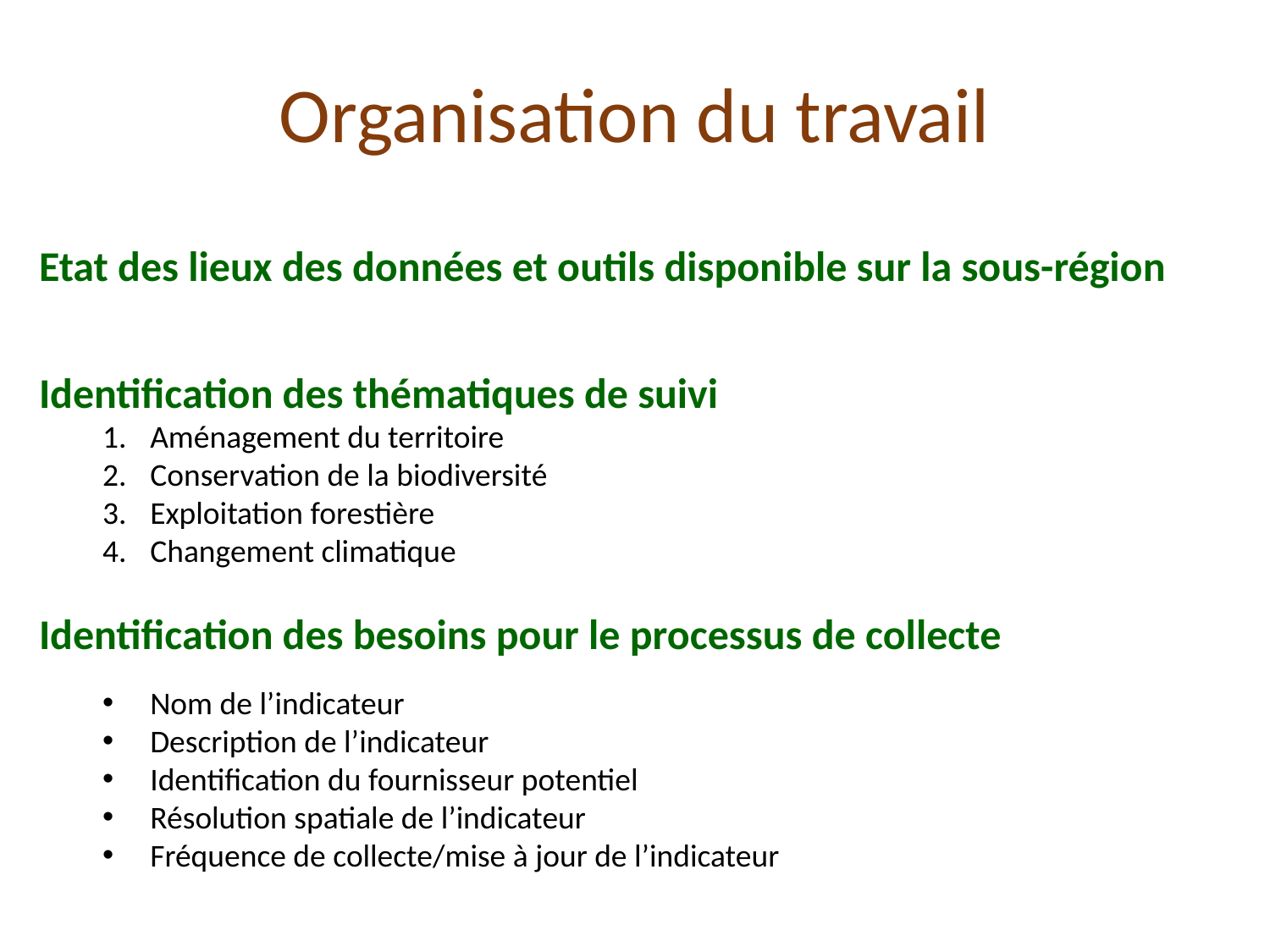

Organisation du travail
Etat des lieux des données et outils disponible sur la sous-région
Identification des thématiques de suivi
Aménagement du territoire
Conservation de la biodiversité
Exploitation forestière
Changement climatique

Identification des besoins pour le processus de collecte

Nom de l’indicateur
Description de l’indicateur
Identification du fournisseur potentiel
Résolution spatiale de l’indicateur
Fréquence de collecte/mise à jour de l’indicateur